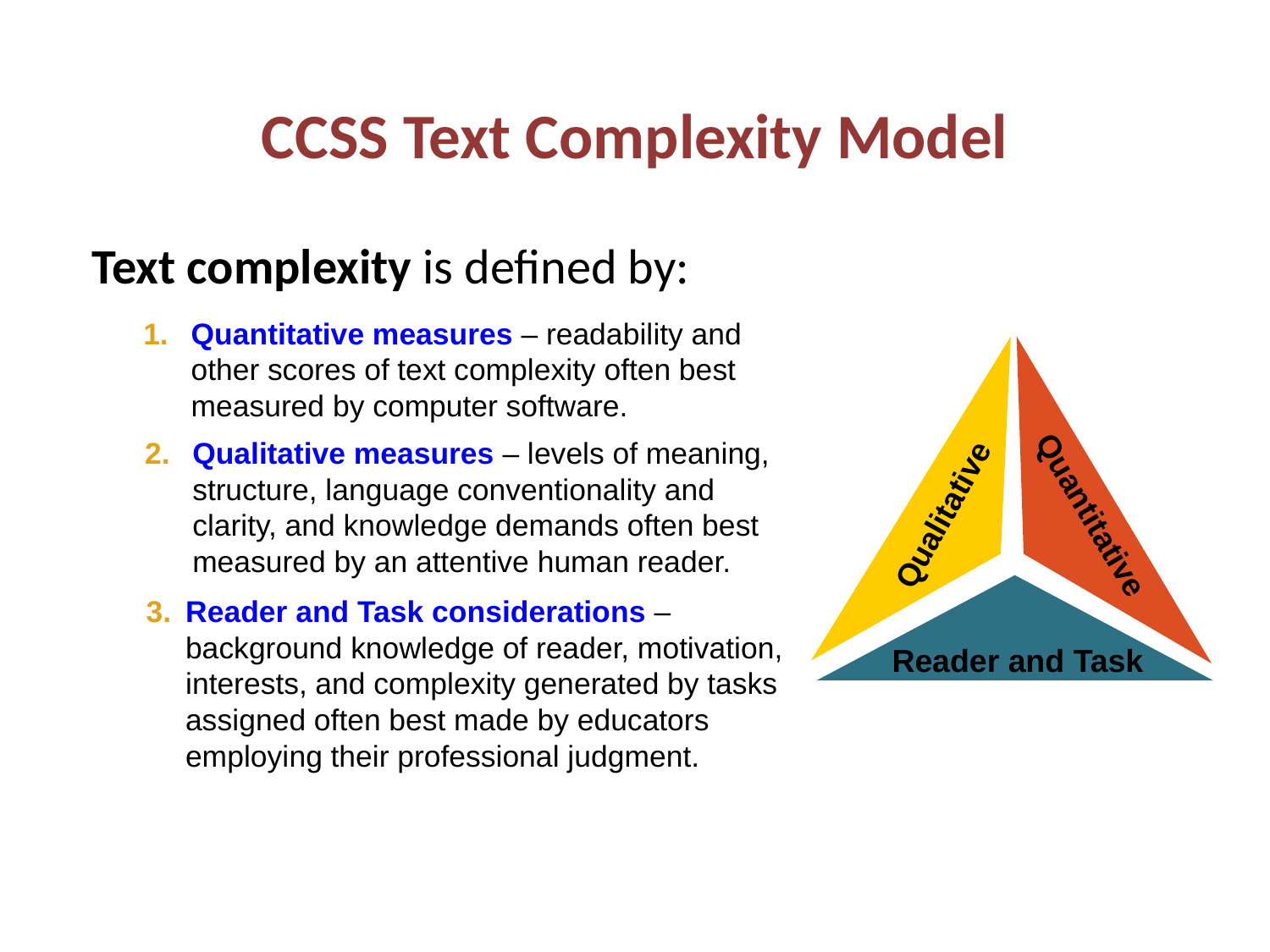

Overview of Text Complexity
CCSS Text Complexity Model

Text complexity is defined by:
Quantitative measures – readability and other scores of text complexity often best measured by computer software.

Quantitative

Qualitative
Qualitative measures – levels of meaning, structure, language conventionality and clarity, and knowledge demands often best measured by an attentive human reader.

Reader and Task
Reader and Task considerations – background knowledge of reader, motivation, interests, and complexity generated by tasks assigned often best made by educators employing their professional judgment.